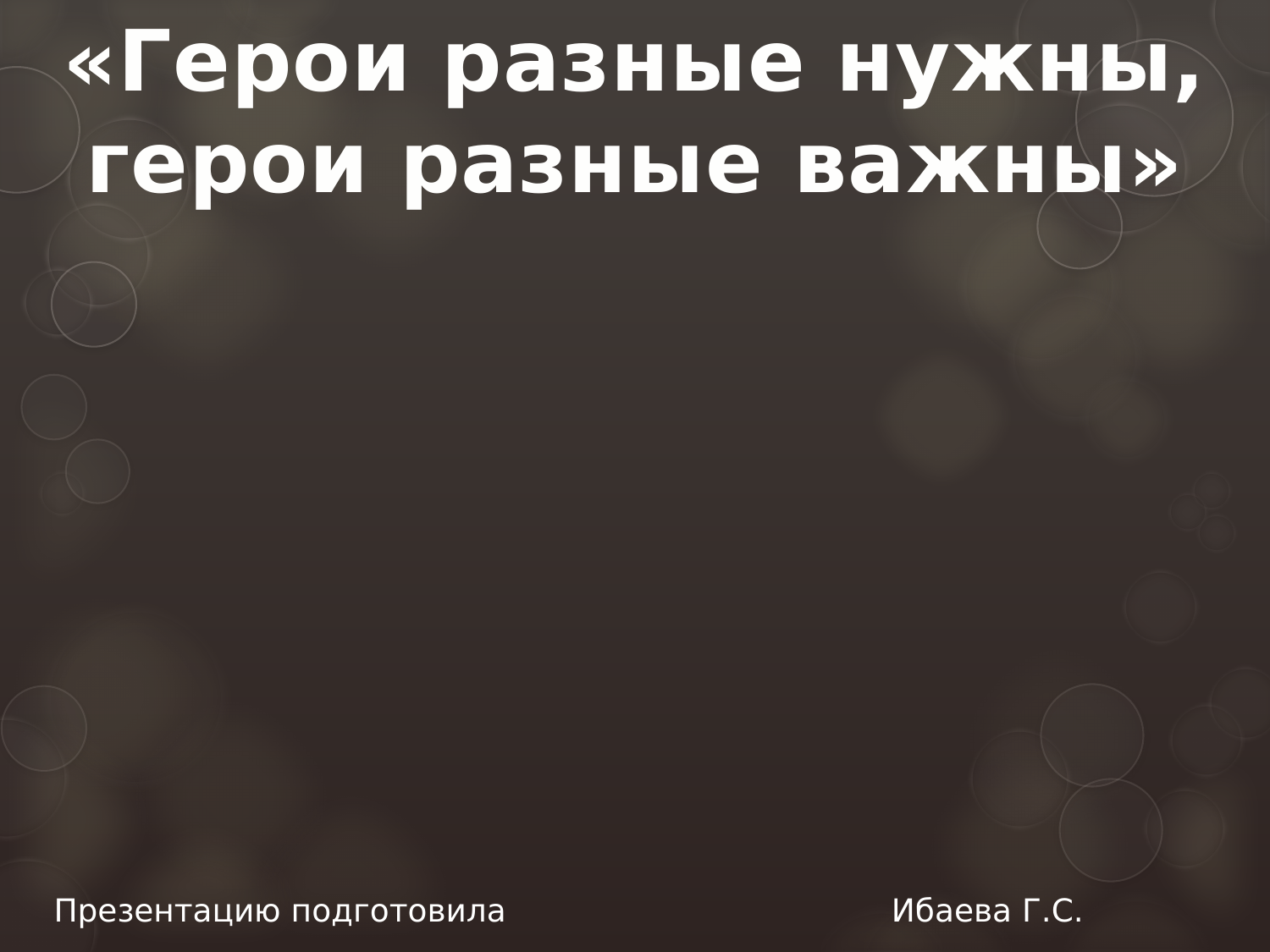

«Герои разные нужны,
герои разные важны»
Презентацию подготовила                                      Ибаева Г.С.